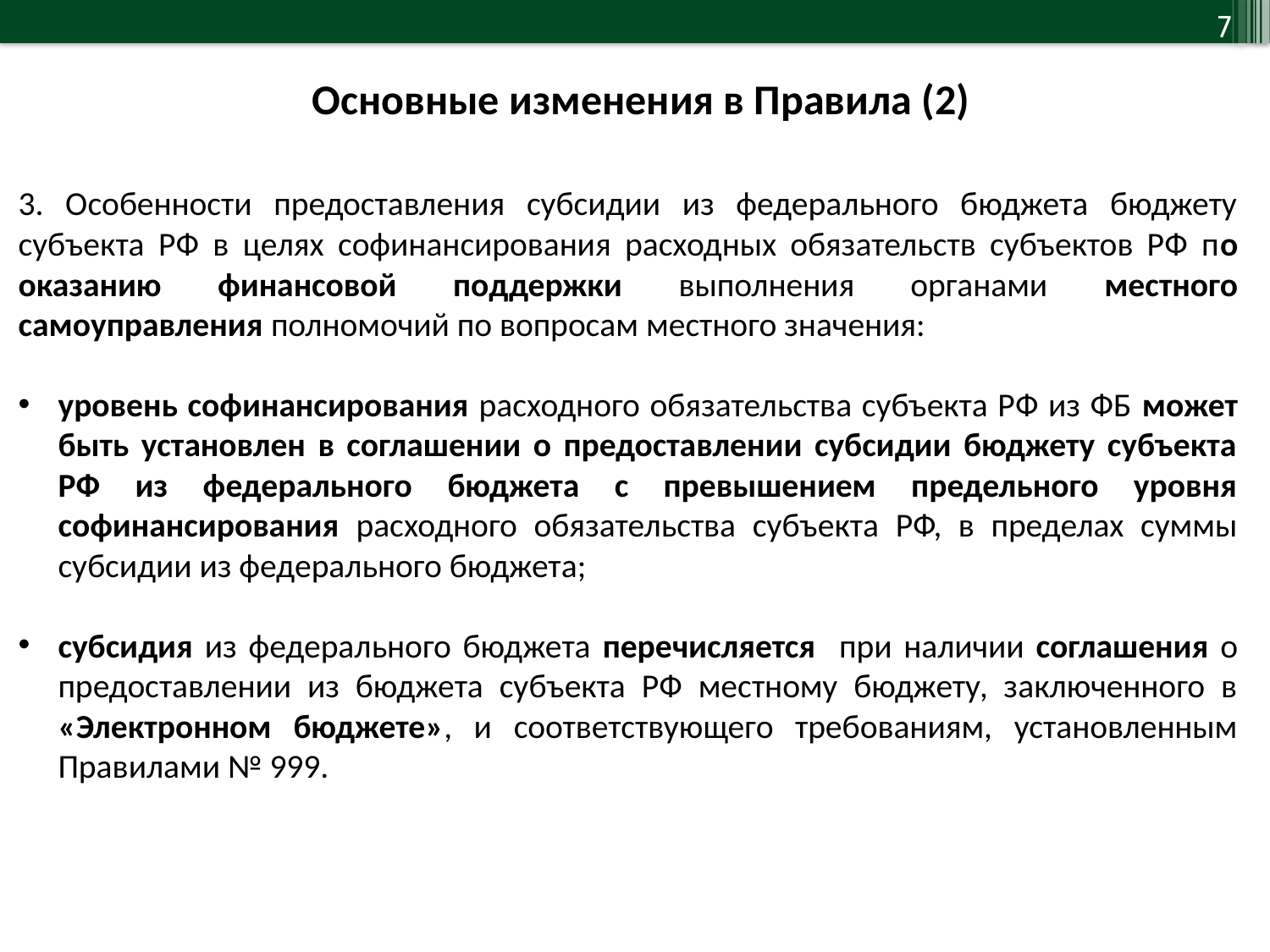

7
Основные изменения в Правила (2)
3. Особенности предоставления субсидии из федерального бюджета бюджету субъекта РФ в целях софинансирования расходных обязательств субъектов РФ по оказанию финансовой поддержки выполнения органами местного самоуправления полномочий по вопросам местного значения:

уровень софинансирования расходного обязательства субъекта РФ из ФБ может быть установлен в соглашении о предоставлении субсидии бюджету субъекта РФ из федерального бюджета с превышением предельного уровня софинансирования расходного обязательства субъекта РФ, в пределах суммы субсидии из федерального бюджета;

субсидия из федерального бюджета перечисляется  при наличии соглашения о предоставлении из бюджета субъекта РФ местному бюджету, заключенного в «Электронном бюджете», и соответствующего требованиям, установленным Правилами № 999.